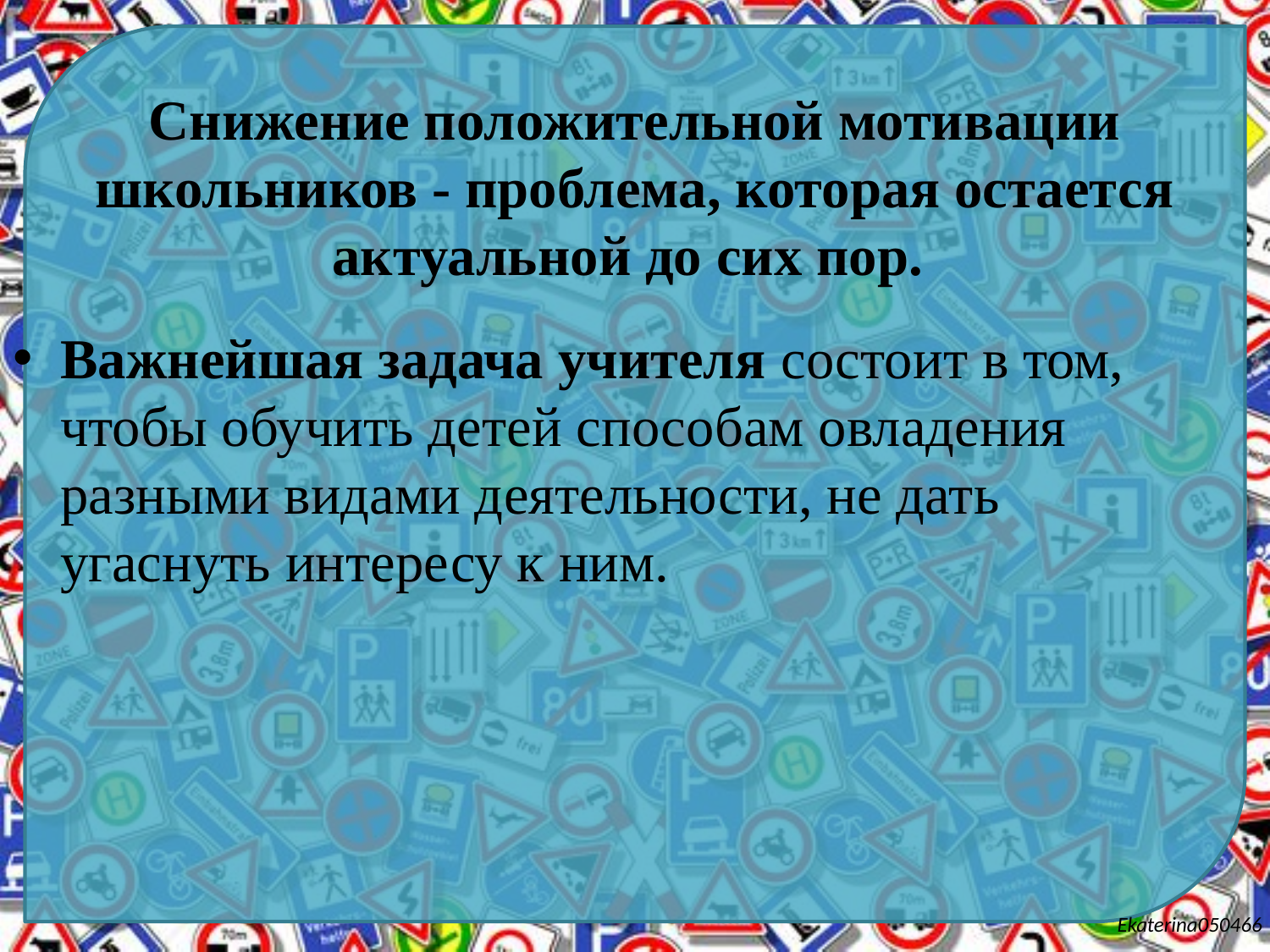

# Снижение положительной мотивации школьников - проблема, которая остается актуальной до сих пор.
Важнейшая задача учителя состоит в том, чтобы обучить детей способам овладения разными видами деятельности, не дать угаснуть интересу к ним.